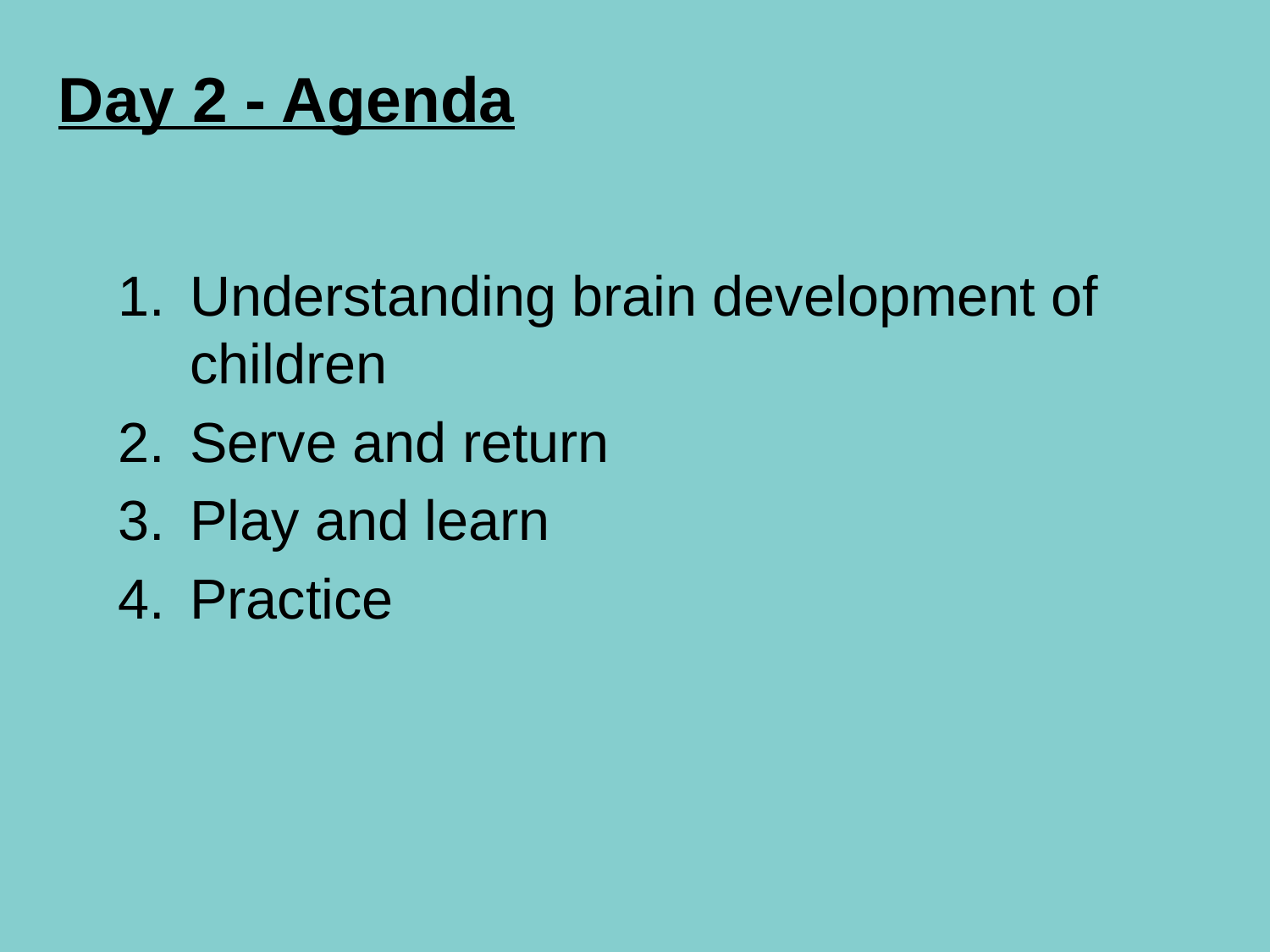

Day 2 - Agenda
Understanding brain development of children
Serve and return
Play and learn
Practice